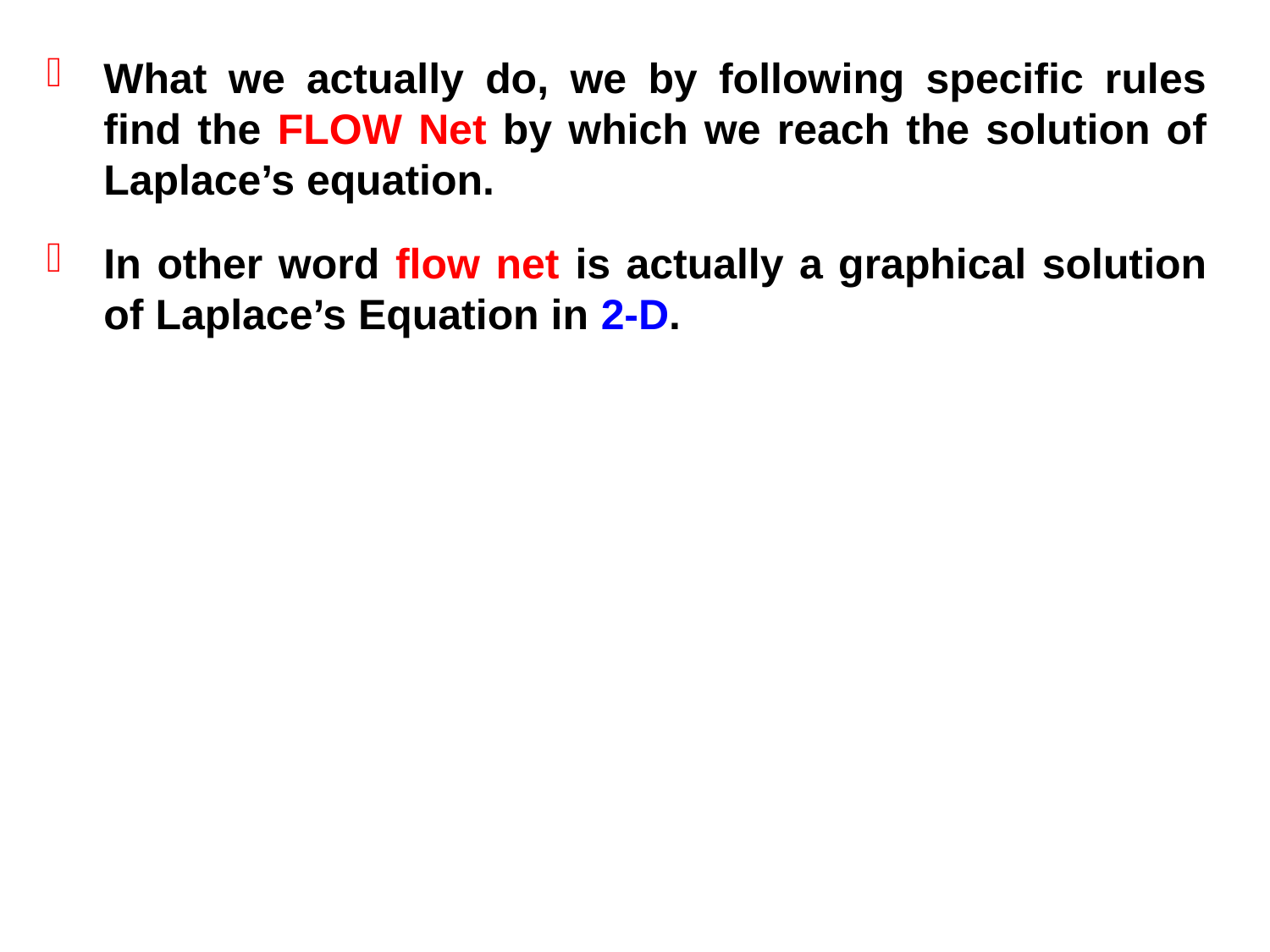

What we actually do, we by following specific rules find the FLOW Net by which we reach the solution of Laplace’s equation.
In other word flow net is actually a graphical solution of Laplace’s Equation in 2-D.